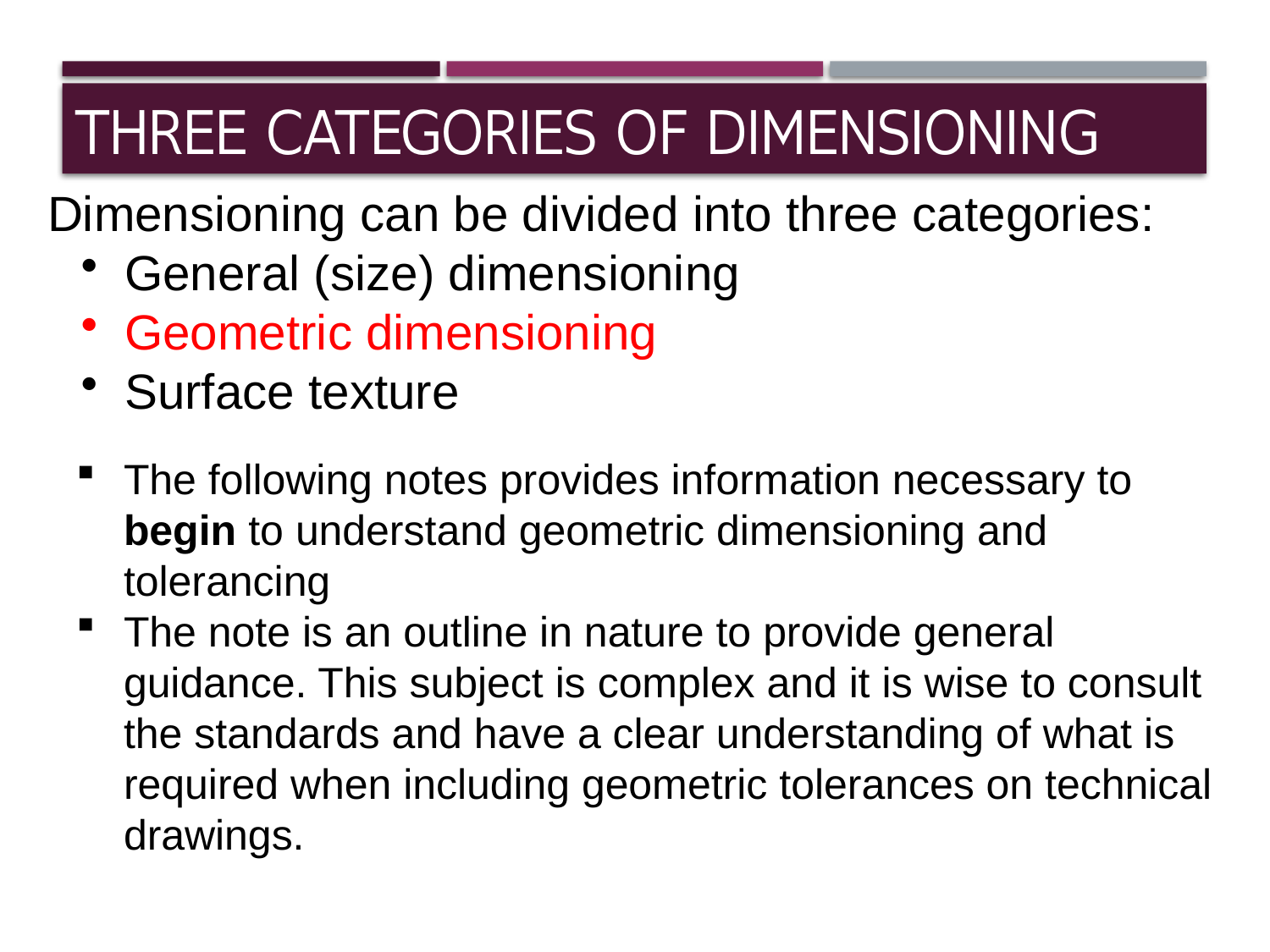

# Three Categories of Dimensioning
Dimensioning can be divided into three categories:
 General (size) dimensioning
 Geometric dimensioning
 Surface texture

The following notes provides information necessary to begin to understand geometric dimensioning and tolerancing
The note is an outline in nature to provide general guidance. This subject is complex and it is wise to consult the standards and have a clear understanding of what is required when including geometric tolerances on technical drawings.